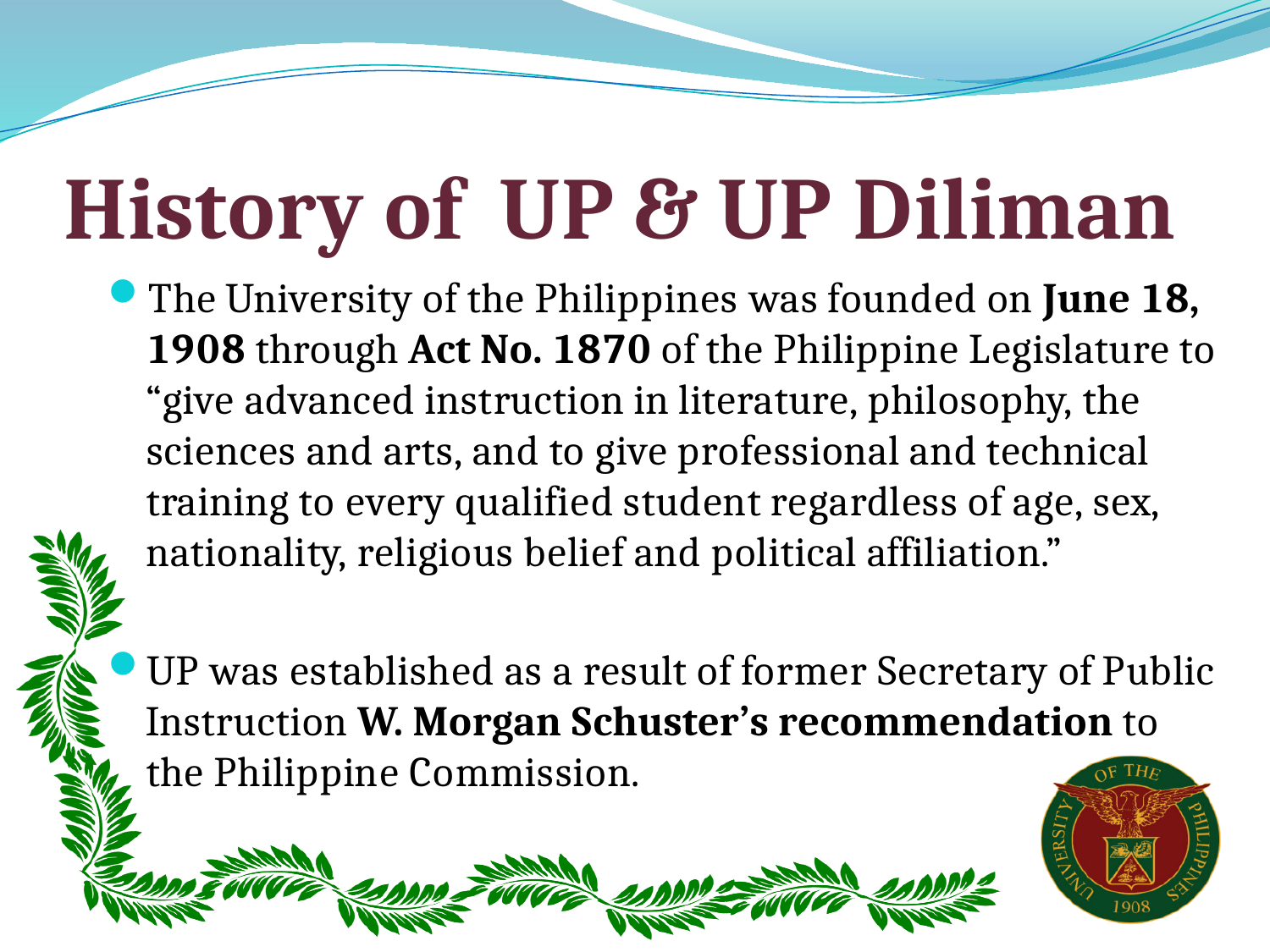

# History of  UP & UP Diliman
The University of the Philippines was founded on June 18, 1908 through Act No. 1870 of the Philippine Legislature to “give advanced instruction in literature, philosophy, the sciences and arts, and to give professional and technical training to every qualified student regardless of age, sex, nationality, religious belief and political affiliation.”

UP was established as a result of former Secretary of Public Instruction W. Morgan Schuster’s recommendation to the Philippine Commission.